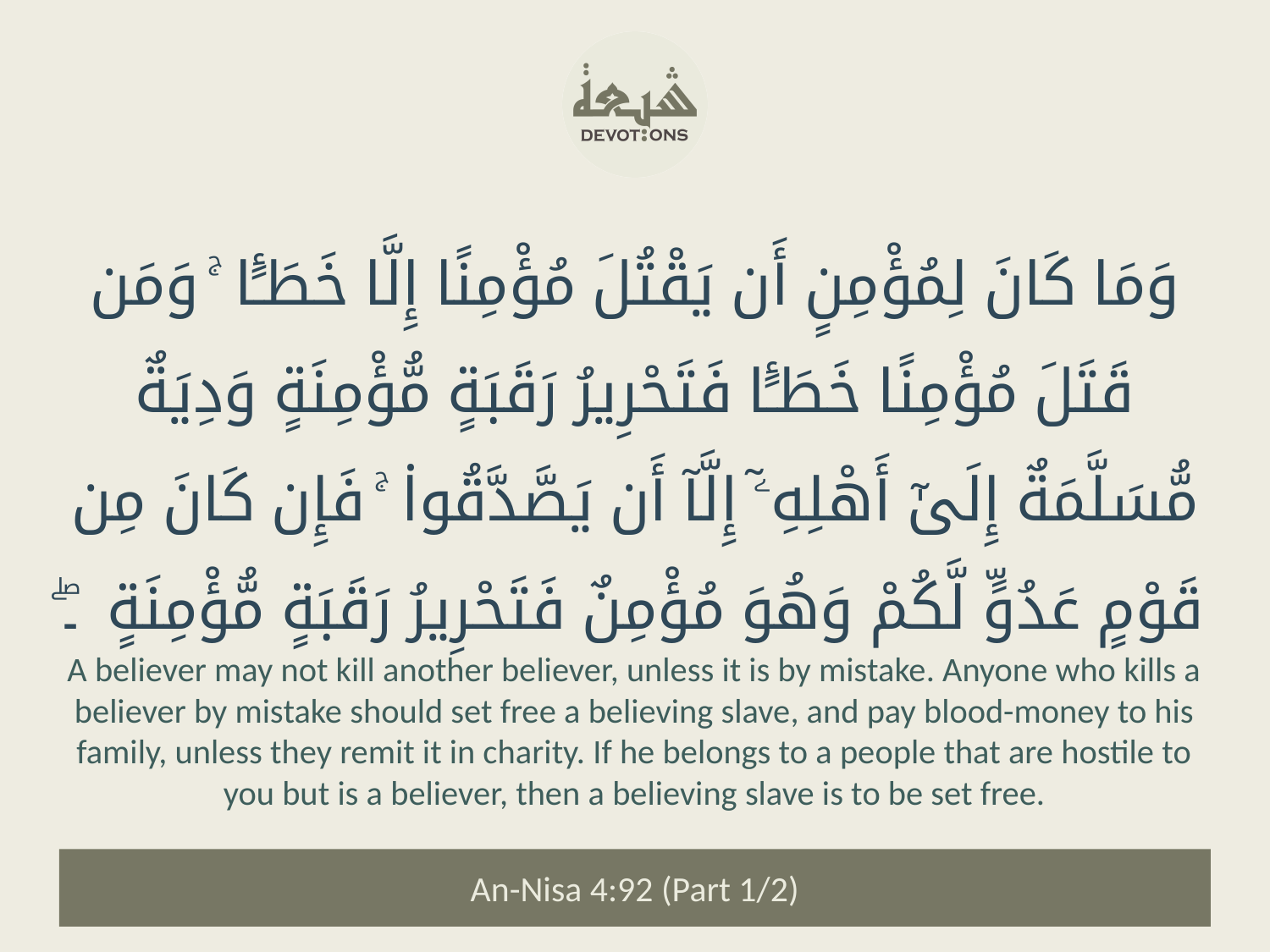

وَمَا كَانَ لِمُؤْمِنٍ أَن يَقْتُلَ مُؤْمِنًا إِلَّا خَطَـًٔا ۚ وَمَن قَتَلَ مُؤْمِنًا خَطَـًٔا فَتَحْرِيرُ رَقَبَةٍ مُّؤْمِنَةٍ وَدِيَةٌ مُّسَلَّمَةٌ إِلَىٰٓ أَهْلِهِۦٓ إِلَّآ أَن يَصَّدَّقُوا۟ ۚ فَإِن كَانَ مِن قَوْمٍ عَدُوٍّ لَّكُمْ وَهُوَ مُؤْمِنٌ فَتَحْرِيرُ رَقَبَةٍ مُّؤْمِنَةٍ  ۔ۖ
A believer may not kill another believer, unless it is by mistake. Anyone who kills a believer by mistake should set free a believing slave, and pay blood-money to his family, unless they remit it in charity. If he belongs to a people that are hostile to you but is a believer, then a believing slave is to be set free.
An-Nisa 4:92 (Part 1/2)